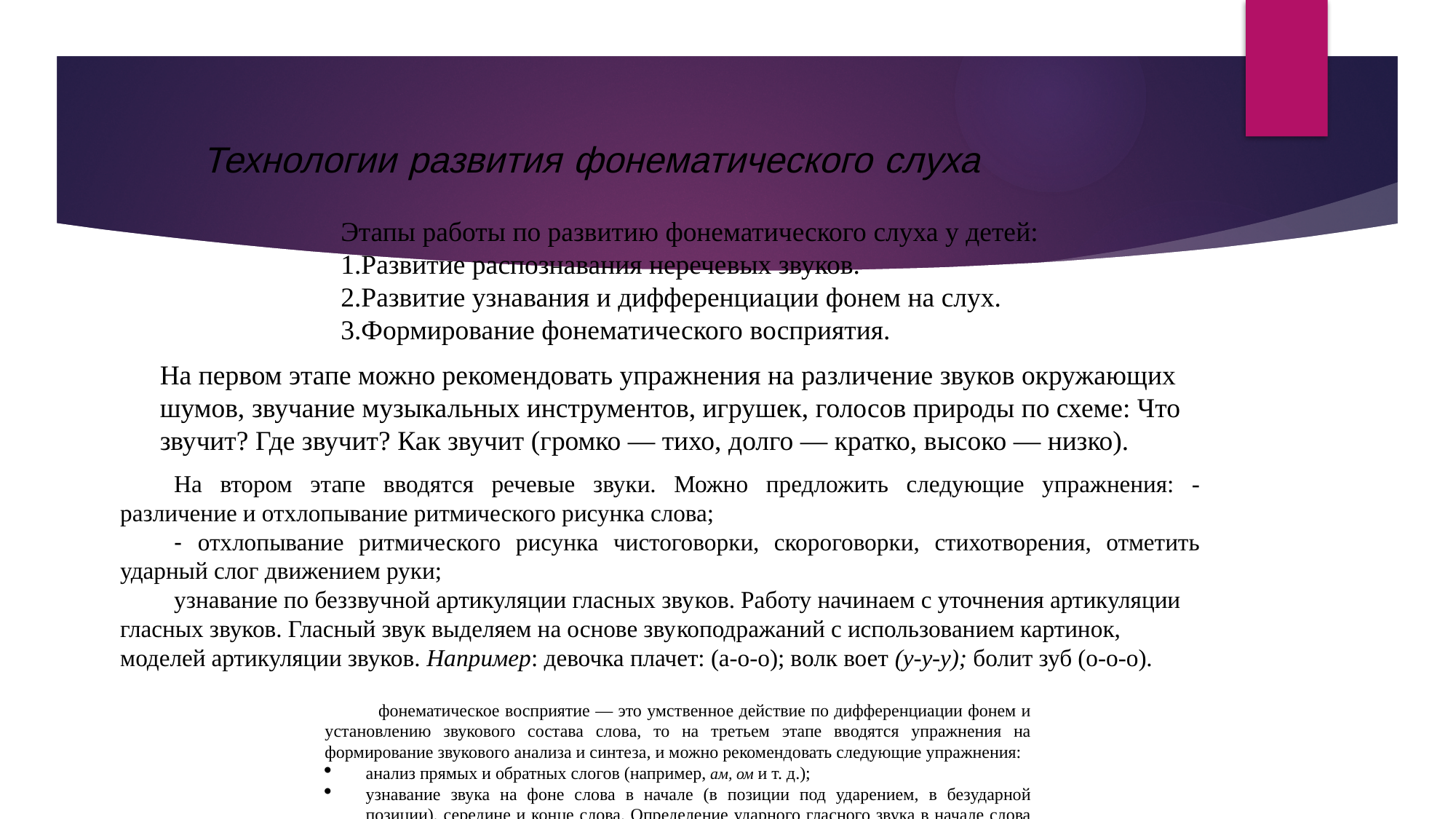

# Технологии развития фонематического слуха
Этапы работы по развитию фонематического слуха у детей:
1.Развитие распознавания неречевых звуков.
2.Развитие узнавания и дифференциации фонем на слух.
3.Формирование фонематического восприятия.
На первом этапе можно рекомендовать упражнения на различение звуков окружающих шумов, звучание музыкальных инструментов, игрушек, голосов природы по схеме: Что звучит? Где звучит? Как звучит (громко — тихо, долго — кратко, высоко — низко).
На втором этапе вводятся речевые звуки. Можно предложить следующие упражнения: - различение и отхлопывание ритмического рисунка слова;
- отхлопывание ритмического рисунка чистоговорки, скороговорки, стихотворения, отметить ударный слог движением руки;
узнавание по беззвучной артикуляции гласных зву­ков. Работу начинаем с уточнения артикуляции глас­ных звуков. Гласный звук выделяем на основе зву­коподражаний с использованием картинок, моделей артикуляции звуков. Например: девочка плачет: (а-о-о); волк воет (у-у-у); болит зуб (о-о-о).
фонематическое восприятие — это умствен­ное действие по дифференциации фонем и установлению звукового состава слова, то на третьем этапе вводятся упражнения на формирование звукового анализа и син­теза, и можно рекомендовать следующие упражнения:
анализ прямых и обратных слогов (например, ам, ом и т. д.);
узнавание звука на фоне слова в начале (в позиции под ударением, в безударной позиции), середине и конце слова. Определение ударного гласного звука в начале слова проводится в трех вариантах: на слух, после произнесения слова ребенком, на основе слухопроизносительных представлений (например, по заданию подобрать картинку к соответствующему звуку);
«Подбери слова». Ребенок подбирает